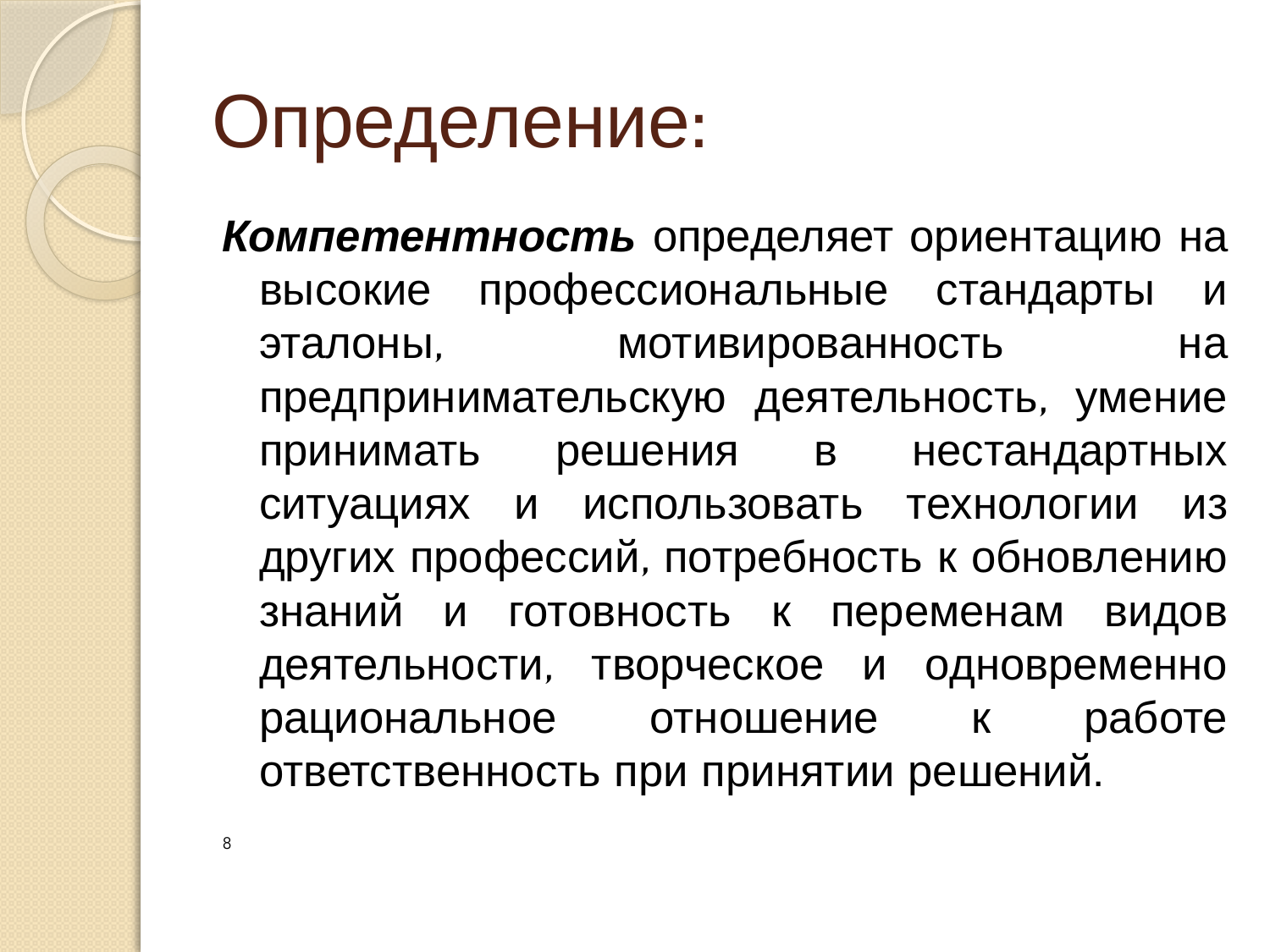

# Определение:
Компетентность определяет ориентацию на высокие профессиональные стандарты и эталоны, мотивированность на предпринимательскую деятельность, умение принимать решения в нестандартных ситуациях и использовать технологии из других профессий, потребность к обновлению знаний и готовность к переменам видов деятельности, творческое и одновременно рациональное отношение к работе ответственность при принятии решений.

8